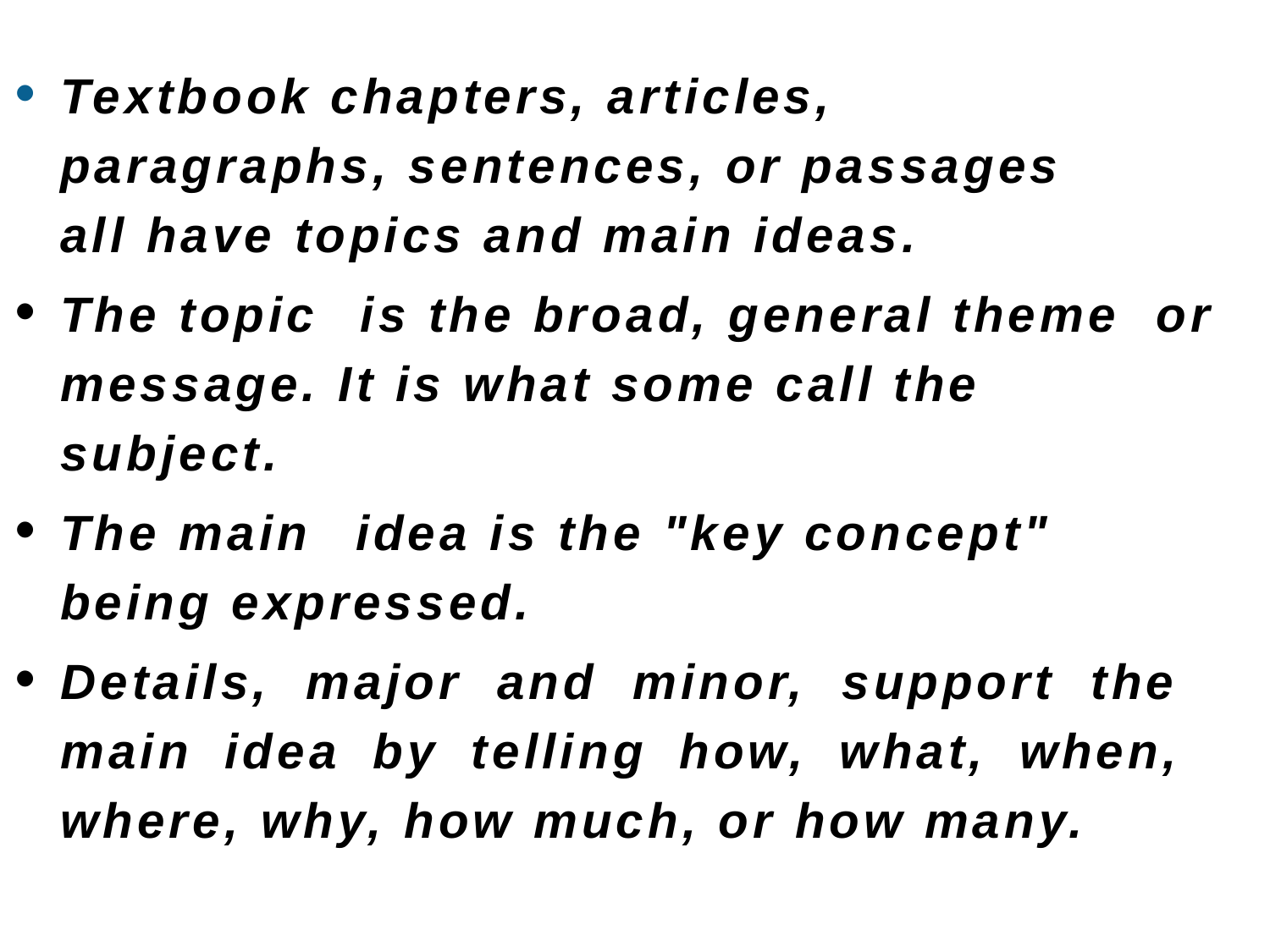

Textbook chapters, articles,  paragraphs, sentences, or passages  all have topics and main ideas.
The topic	is the broad, general theme  or message. It is what some call the  subject.
The main	idea is the "key concept"  being expressed.
Details, major and minor, support the  main idea by telling how, what, when,  where, why, how much, or how many.